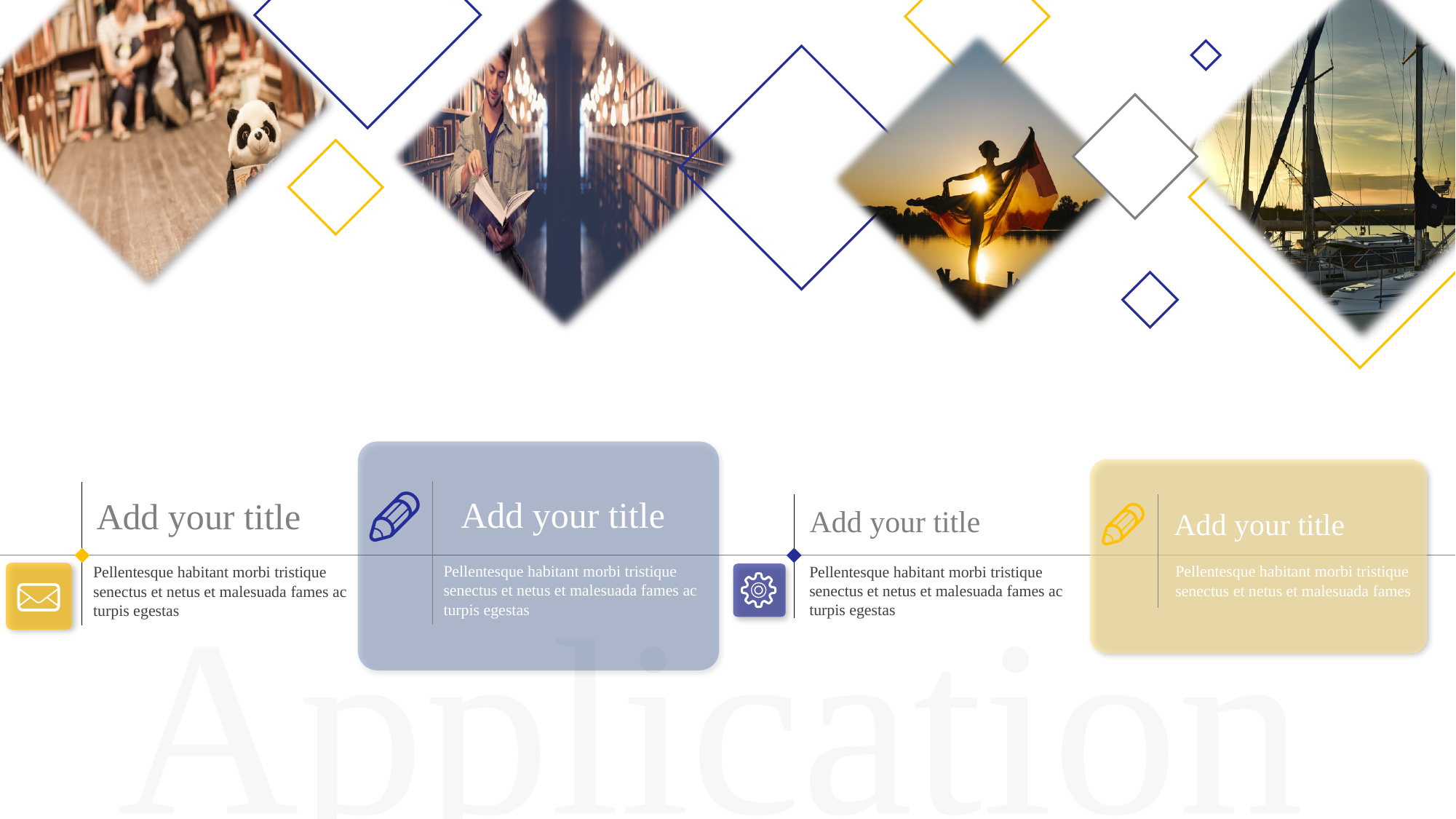

Add your title
Add your title

Add your title
Add your title

Pellentesque habitant morbi tristique senectus et netus et malesuada fames ac turpis egestas
Pellentesque habitant morbi tristique senectus et netus et malesuada fames
Pellentesque habitant morbi tristique senectus et netus et malesuada fames ac turpis egestas
Application
Pellentesque habitant morbi tristique senectus et netus et malesuada fames ac turpis egestas